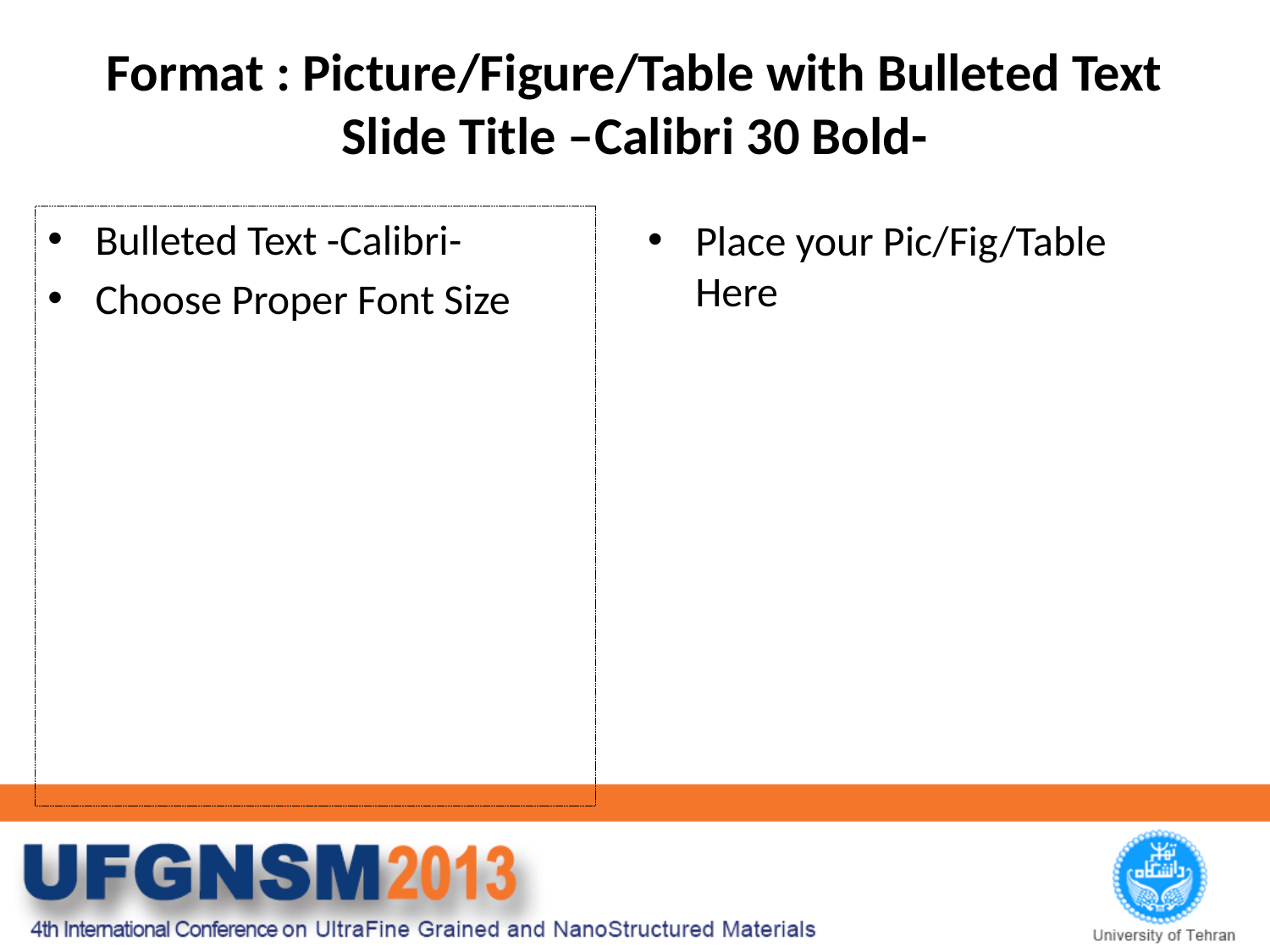

# Format : Picture/Figure/Table with Bulleted Text Slide Title –Calibri 30 Bold-
Bulleted Text -Calibri-
Choose Proper Font Size

Place your Pic/Fig/Table Here